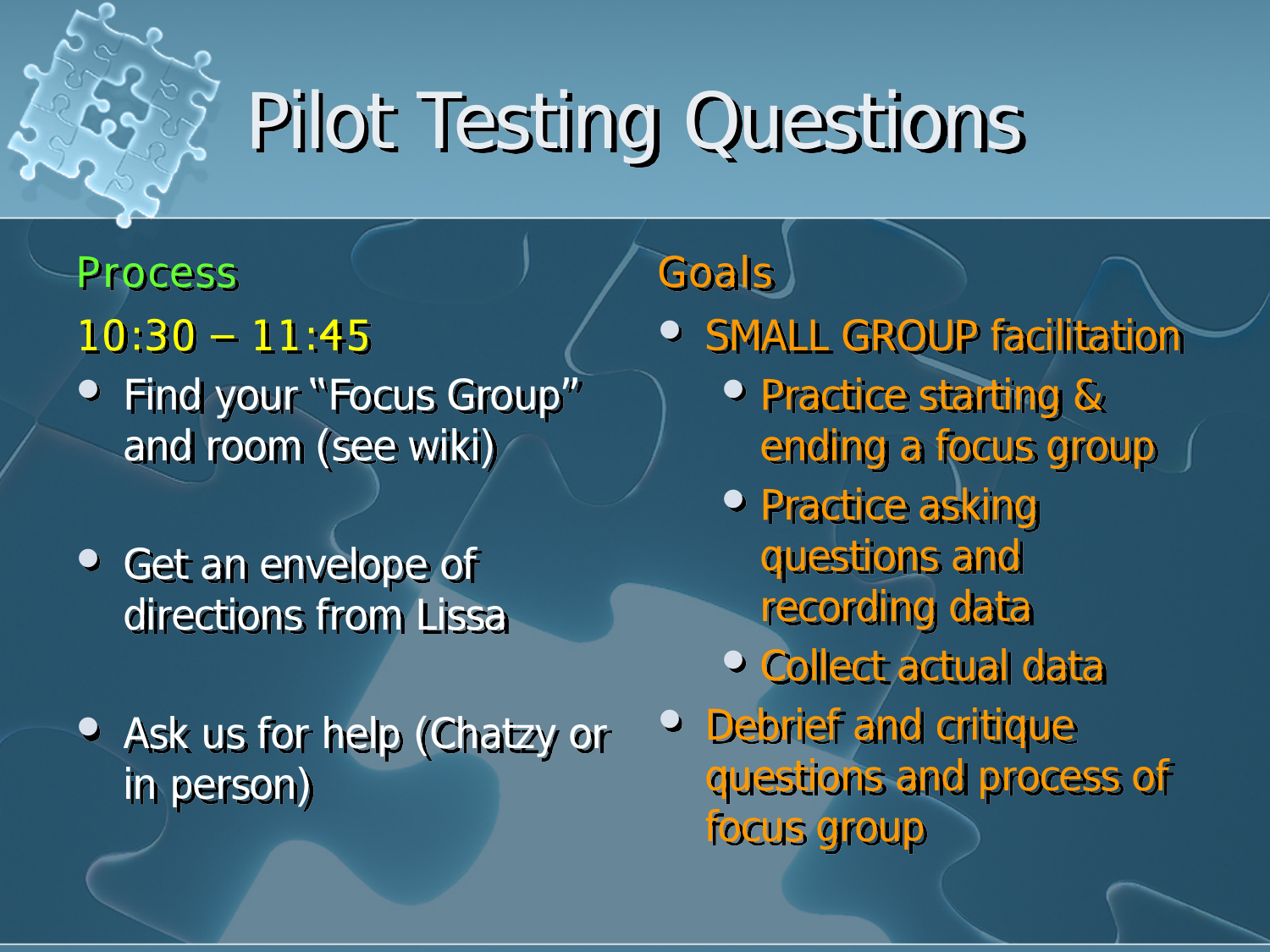

# Pilot Testing Questions
Process
Goals
10:30 – 11:45
Find your “Focus Group” and room (see wiki)

Get an envelope of directions from Lissa

Ask us for help (Chatzy or in person)

SMALL GROUP facilitation
Practice starting & ending a focus group
Practice asking questions and recording data
Collect actual data
Debrief and critique questions and process of focus group